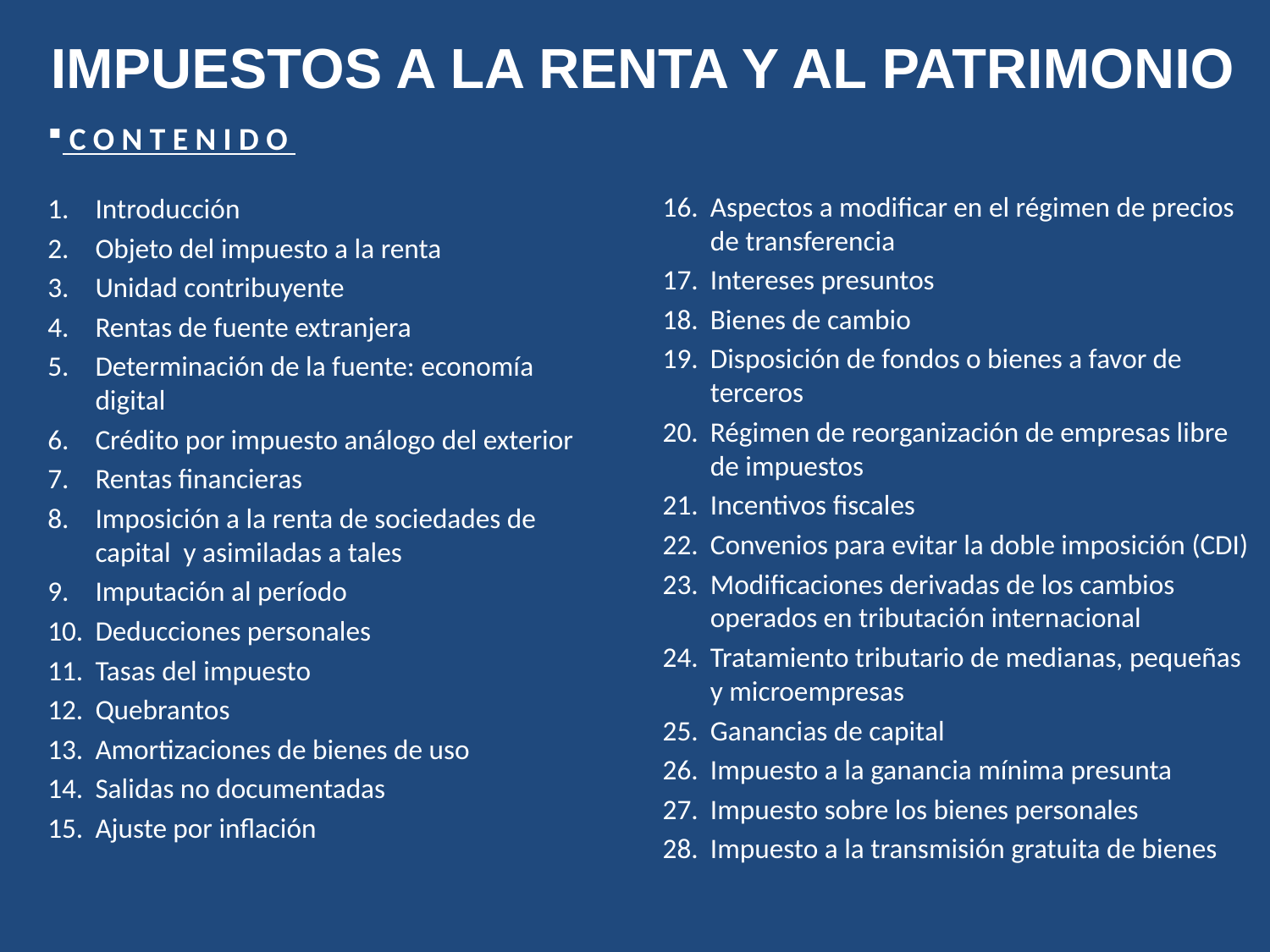

# IMPUESTOS A LA RENTA Y AL PATRIMONIO
 C O N T E N I D O
Aspectos a modificar en el régimen de precios de transferencia
Intereses presuntos
Bienes de cambio
Disposición de fondos o bienes a favor de terceros
Régimen de reorganización de empresas libre de impuestos
Incentivos fiscales
Convenios para evitar la doble imposición (CDI)
Modificaciones derivadas de los cambios operados en tributación internacional
Tratamiento tributario de medianas, pequeñas y microempresas
Ganancias de capital
Impuesto a la ganancia mínima presunta
Impuesto sobre los bienes personales
Impuesto a la transmisión gratuita de bienes

Introducción
Objeto del impuesto a la renta
Unidad contribuyente
Rentas de fuente extranjera
Determinación de la fuente: economía digital
Crédito por impuesto análogo del exterior
Rentas financieras
Imposición a la renta de sociedades de capital  y asimiladas a tales
Imputación al período
Deducciones personales
Tasas del impuesto
Quebrantos
Amortizaciones de bienes de uso
Salidas no documentadas
Ajuste por inflación